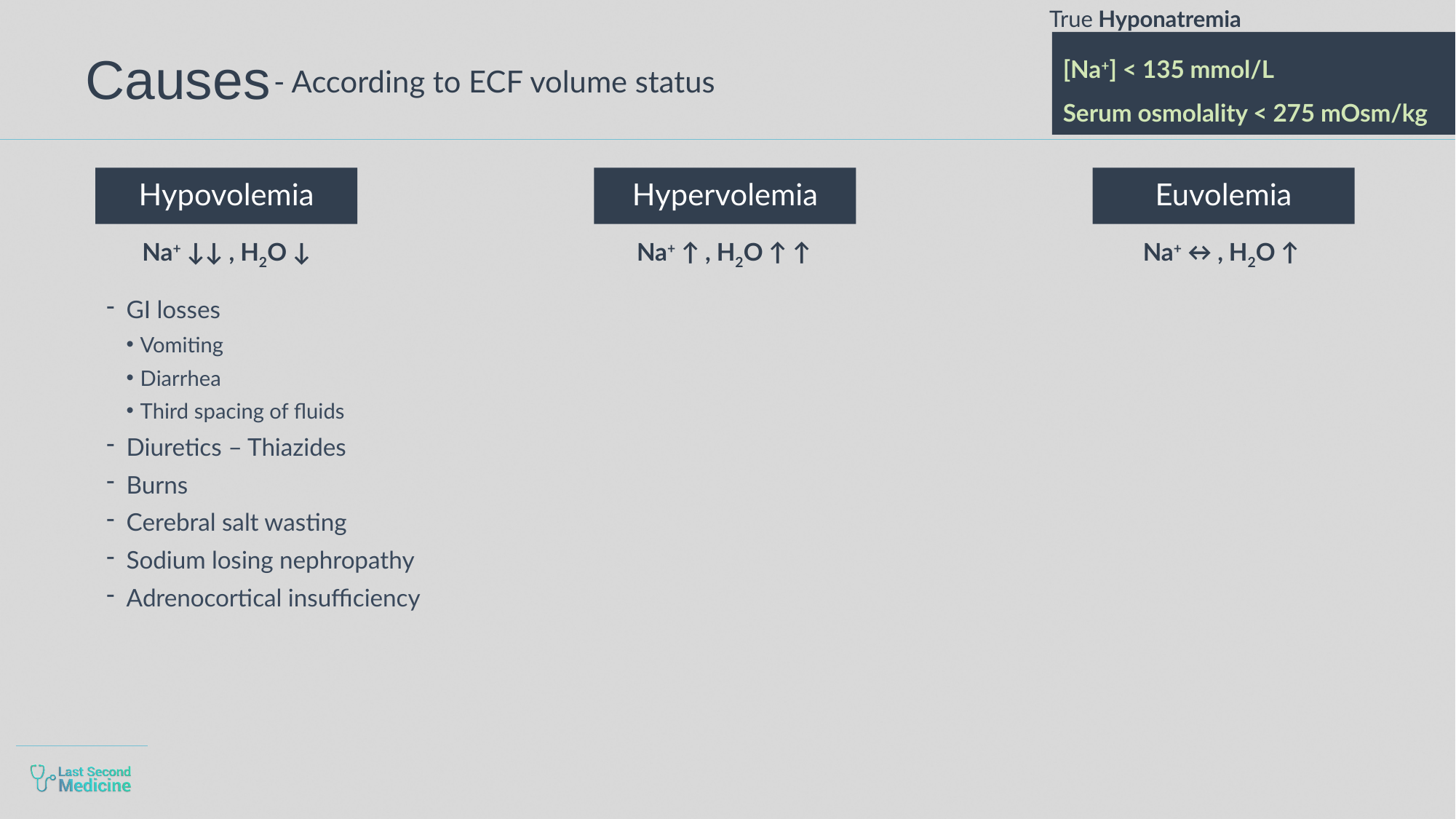

True Hyponatremia
# Causes
[Na+] < 135 mmol/L
Serum osmolality < 275 mOsm/kg
- According to ECF volume status
Euvolemia
Hypovolemia
Hypervolemia
Na+ ↓↓ , H2O ↓
Na+ ↑ , H2O ↑ ↑
Na+ ↔ , H2O ↑
GI losses
Vomiting
Diarrhea
Third spacing of fluids
Diuretics – Thiazides
Burns
Cerebral salt wasting
Sodium losing nephropathy
Adrenocortical insufficiency